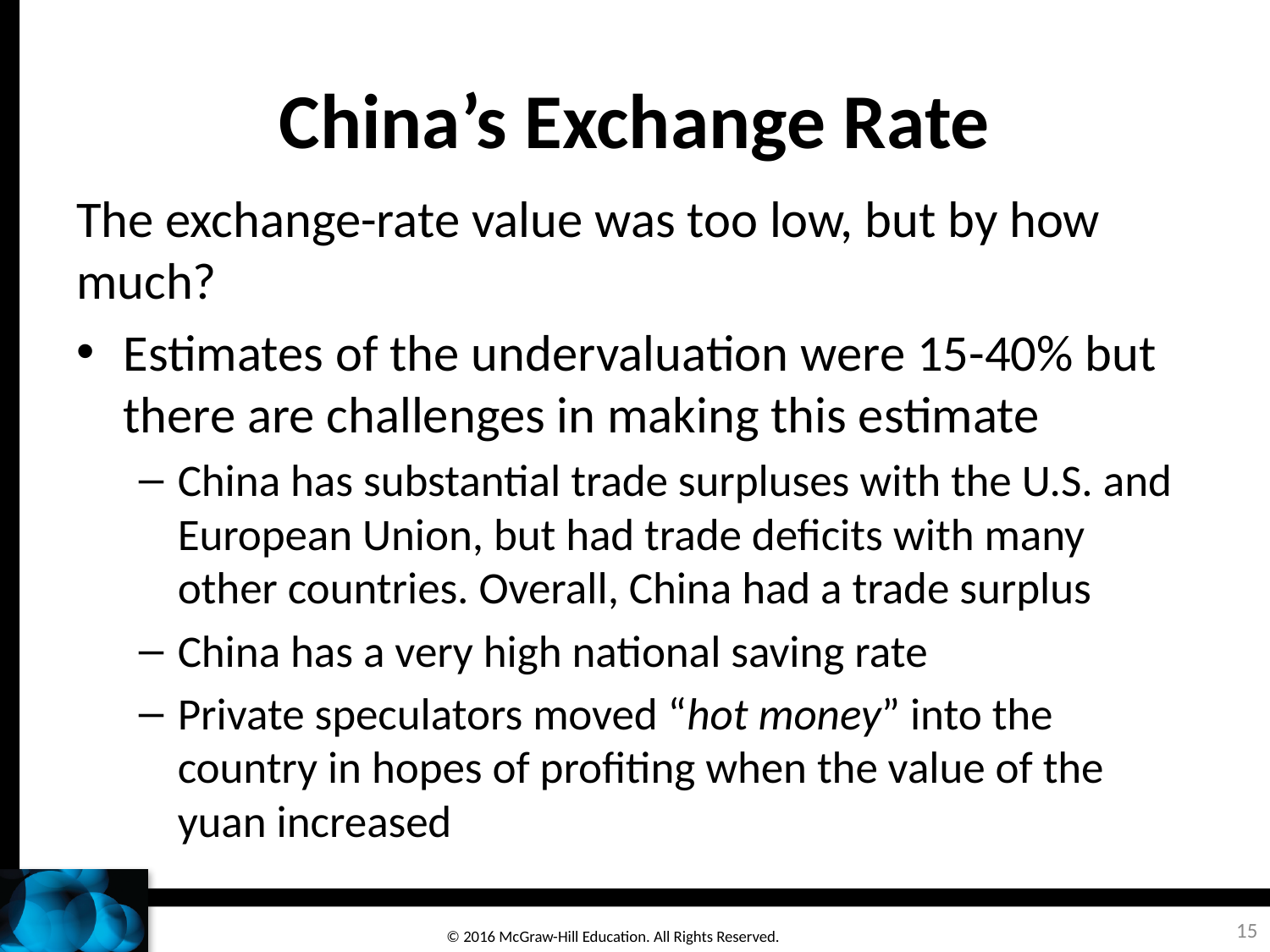

# China’s Exchange Rate
The exchange-rate value was too low, but by how much?
Estimates of the undervaluation were 15-40% but there are challenges in making this estimate
China has substantial trade surpluses with the U.S. and European Union, but had trade deficits with many other countries. Overall, China had a trade surplus
China has a very high national saving rate
Private speculators moved “hot money” into the country in hopes of profiting when the value of the yuan increased

15
© 2016 McGraw-Hill Education. All Rights Reserved.